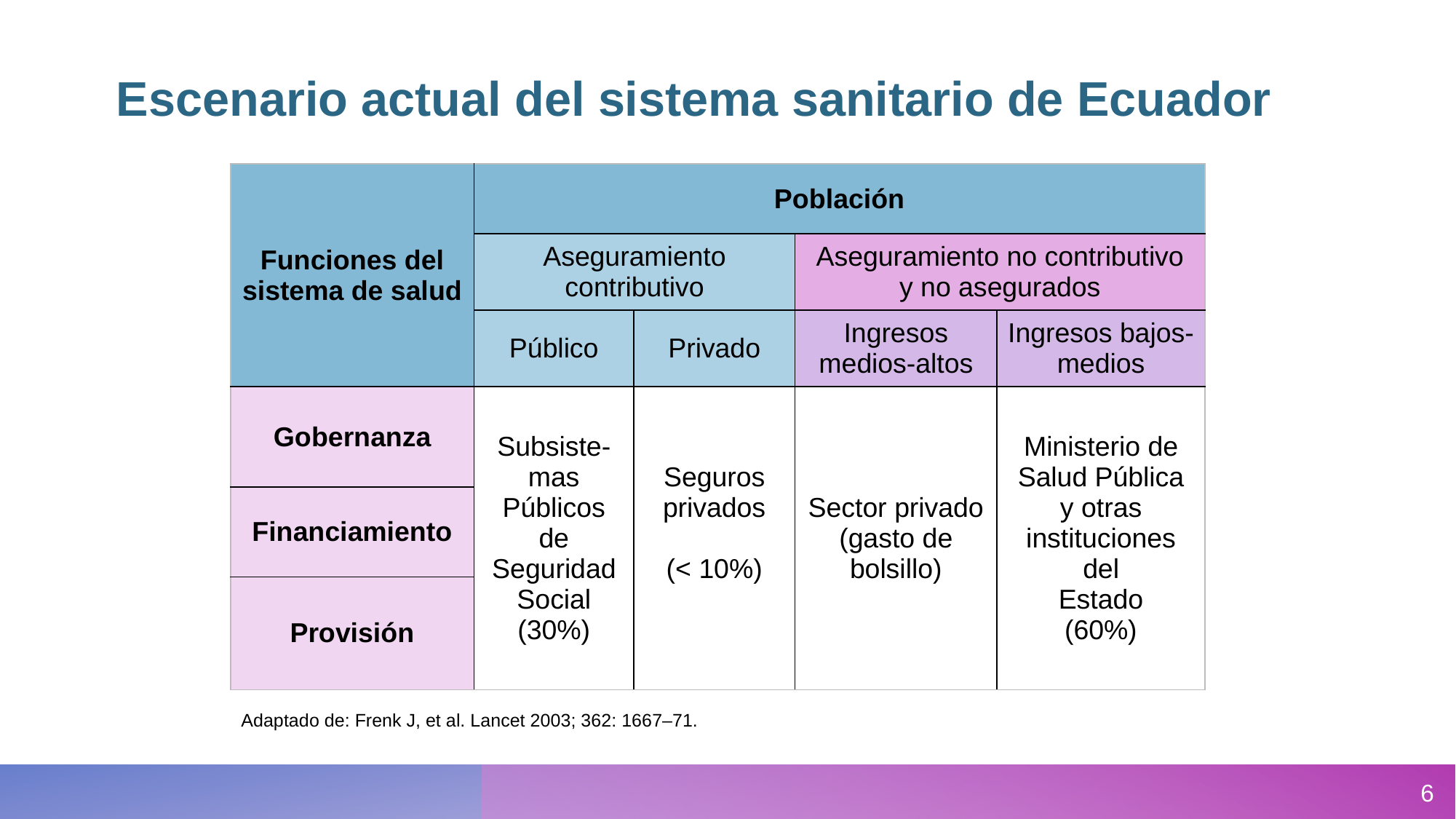

# Escenario actual del sistema sanitario de Ecuador
| Funciones del sistema de salud | Población |  |  |  |
| --- | --- | --- | --- | --- |
|  | Aseguramiento contributivo |  | Aseguramiento no contributivo y no asegurados |  |
|  | Público | Privado | Ingresos medios-altos | Ingresos bajos-medios |
| Gobernanza | Subsiste-mas Públicos de Seguridad Social (30%) | Seguros privados (< 10%) | Sector privado (gasto de bolsillo) | Ministerio de Salud Pública y otras instituciones del Estado (60%) |
| Financiamiento |  |  |  |  |
| Provisión |  |  |  |  |
Adaptado de: Frenk J, et al. Lancet 2003; 362: 1667–71.
6